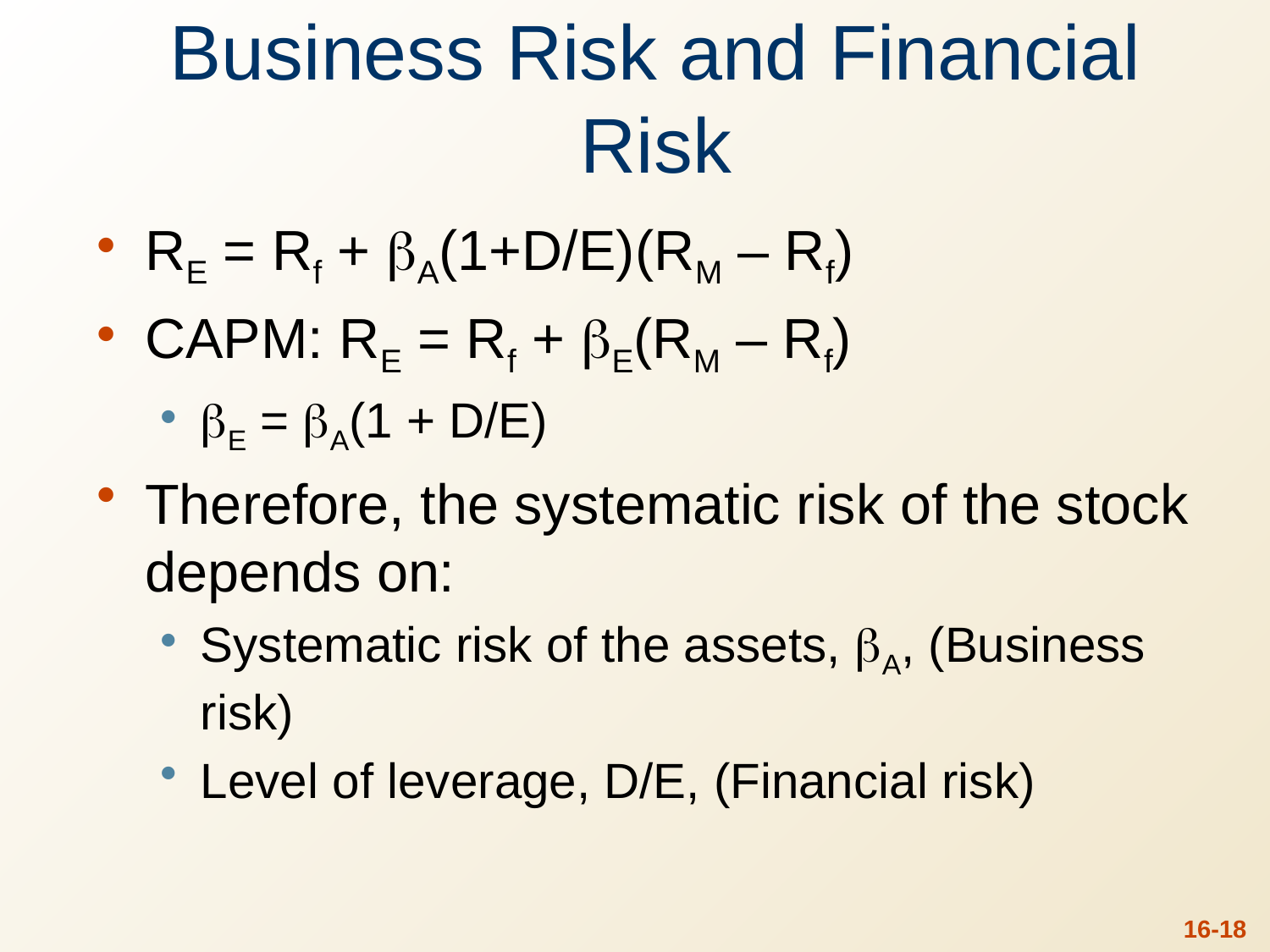

# Business Risk and Financial Risk
RE = Rf + βA(1+D/E)(RM – Rf)
CAPM: RE = Rf + βE(RM – Rf)
βE = βA(1 + D/E)
Therefore, the systematic risk of the stock depends on:
Systematic risk of the assets, βA, (Business risk)
Level of leverage, D/E, (Financial risk)
16-18